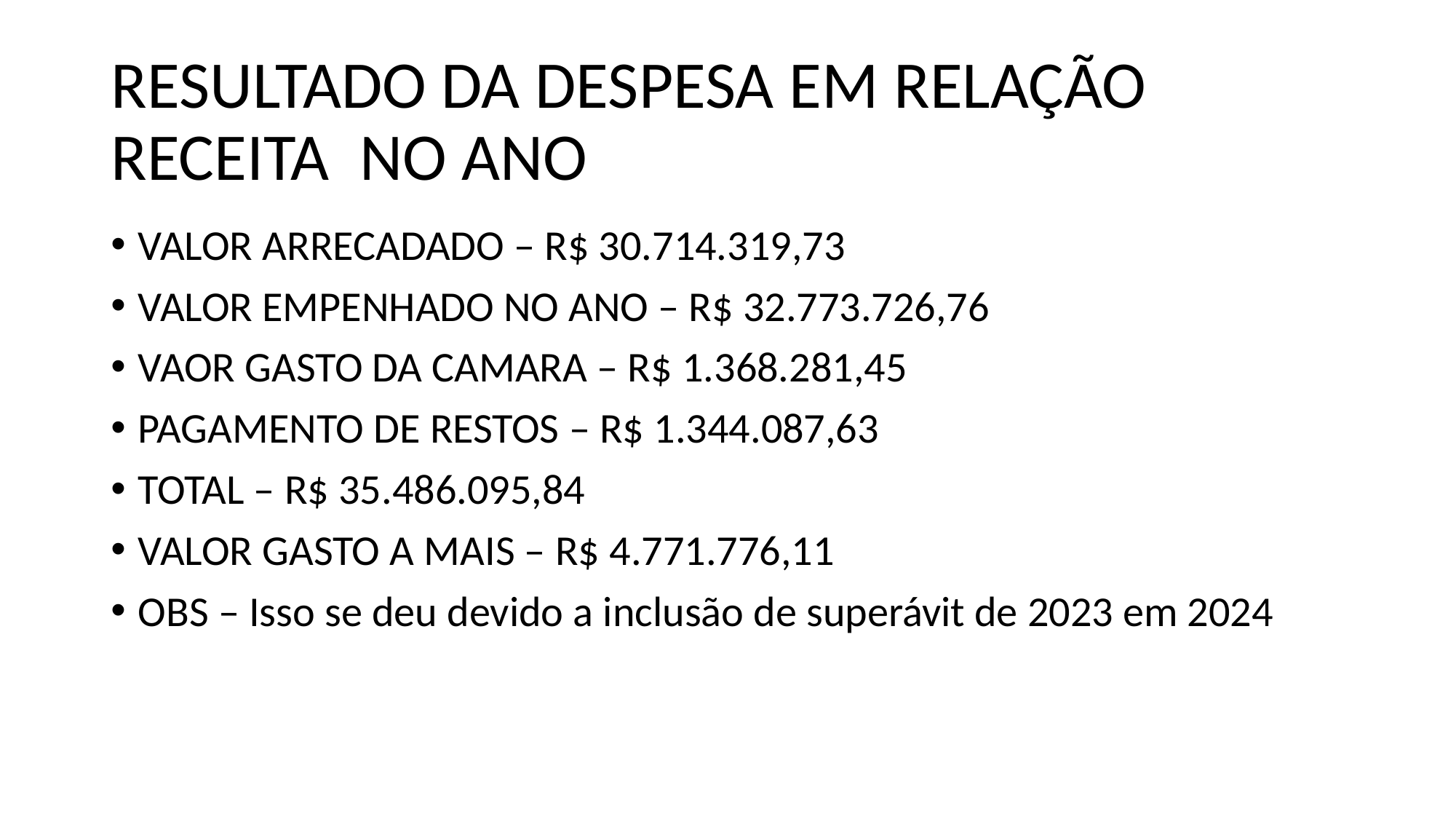

# RESULTADO DA DESPESA EM RELAÇÃO RECEITA  NO ANO
VALOR ARRECADADO – R$ 30.714.319,73
VALOR EMPENHADO NO ANO – R$ 32.773.726,76
VAOR GASTO DA CAMARA – R$ 1.368.281,45
PAGAMENTO DE RESTOS – R$ 1.344.087,63
TOTAL – R$ 35.486.095,84
VALOR GASTO A MAIS – R$ 4.771.776,11
OBS – Isso se deu devido a inclusão de superávit de 2023 em 2024